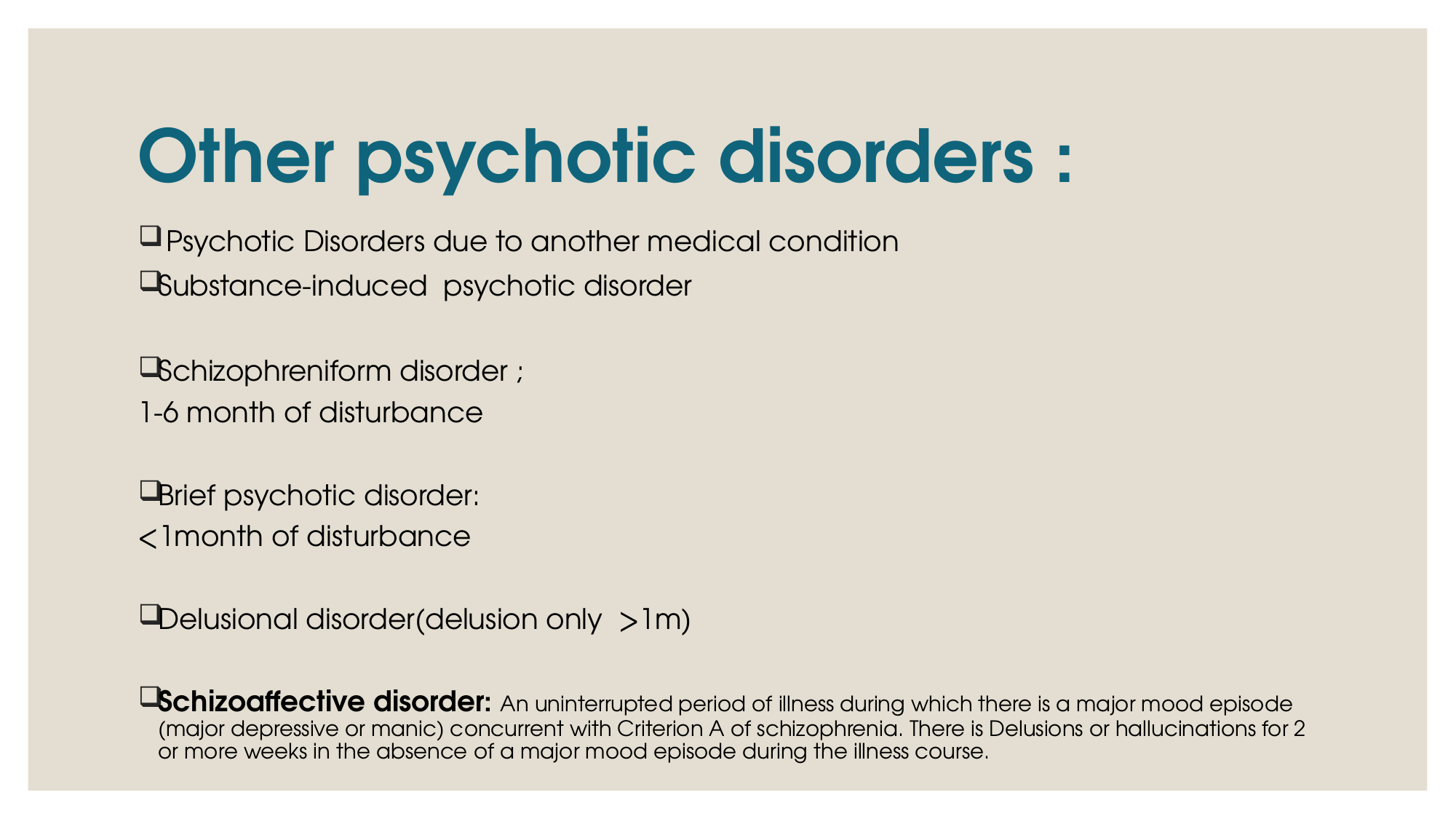

# Other psychotic disorders :
 Psychotic Disorders due to another medical condition
Substance-induced  psychotic disorder

Schizophreniform disorder ;
1-6 month of disturbance

Brief psychotic disorder:
<1month of disturbance

Delusional disorder(delusion only  >1m)

Schizoaffective disorder: An uninterrupted period of illness during which there is a major mood episode (major depressive or manic) concurrent with Criterion A of schizophrenia. There is Delusions or hallucinations for 2 or more weeks in the absence of a major mood episode during the illness course.